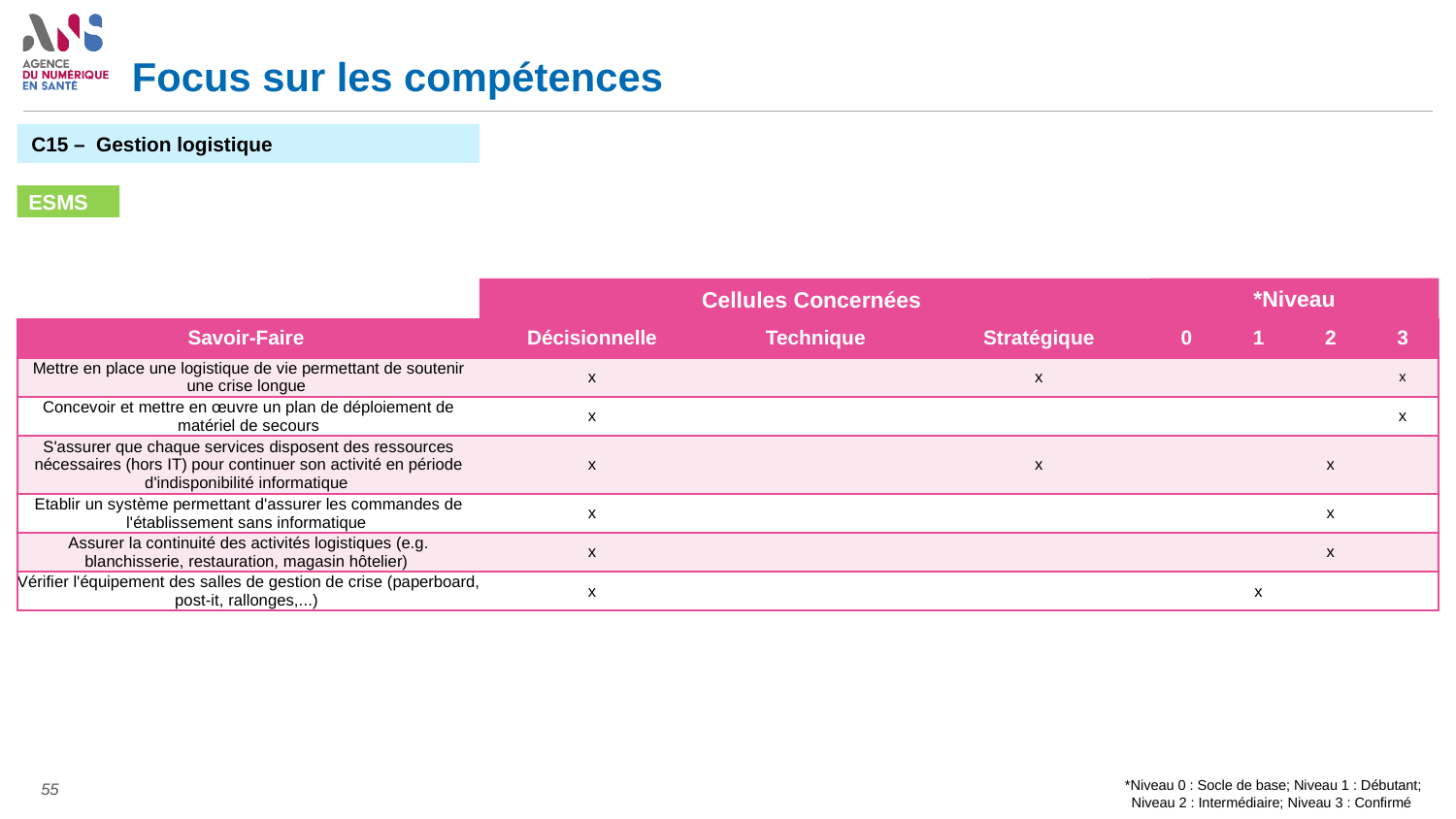

# Focus sur les compétences
C15 –  Gestion logistique
ESMS
Cellules Concernées
*Niveau
| Savoir-Faire | Décisionnelle | Technique | Stratégique | 0 | 1 | 2 | 3 |
| --- | --- | --- | --- | --- | --- | --- | --- |
| Mettre en place une logistique de vie permettant de soutenir une crise longue | x |  | x |  |  |  | x |
| Concevoir et mettre en œuvre un plan de déploiement de matériel de secours | x |  |  |  |  |  | x |
| S'assurer que chaque services disposent des ressources nécessaires (hors IT) pour continuer son activité en période d'indisponibilité informatique | x |  | x |  |  | x |  |
| Etablir un système permettant d'assurer les commandes de l'établissement sans informatique | x |  |  |  |  | x |  |
| Assurer la continuité des activités logistiques (e.g. blanchisserie, restauration, magasin hôtelier) | x |  |  |  |  | x |  |
| Vérifier l'équipement des salles de gestion de crise (paperboard, post-it, rallonges,...) | x |  |  |  | x |  |  |
*Niveau 0 : Socle de base; Niveau 1 : Débutant; Niveau 2 : Intermédiaire; Niveau 3 : Confirmé
55